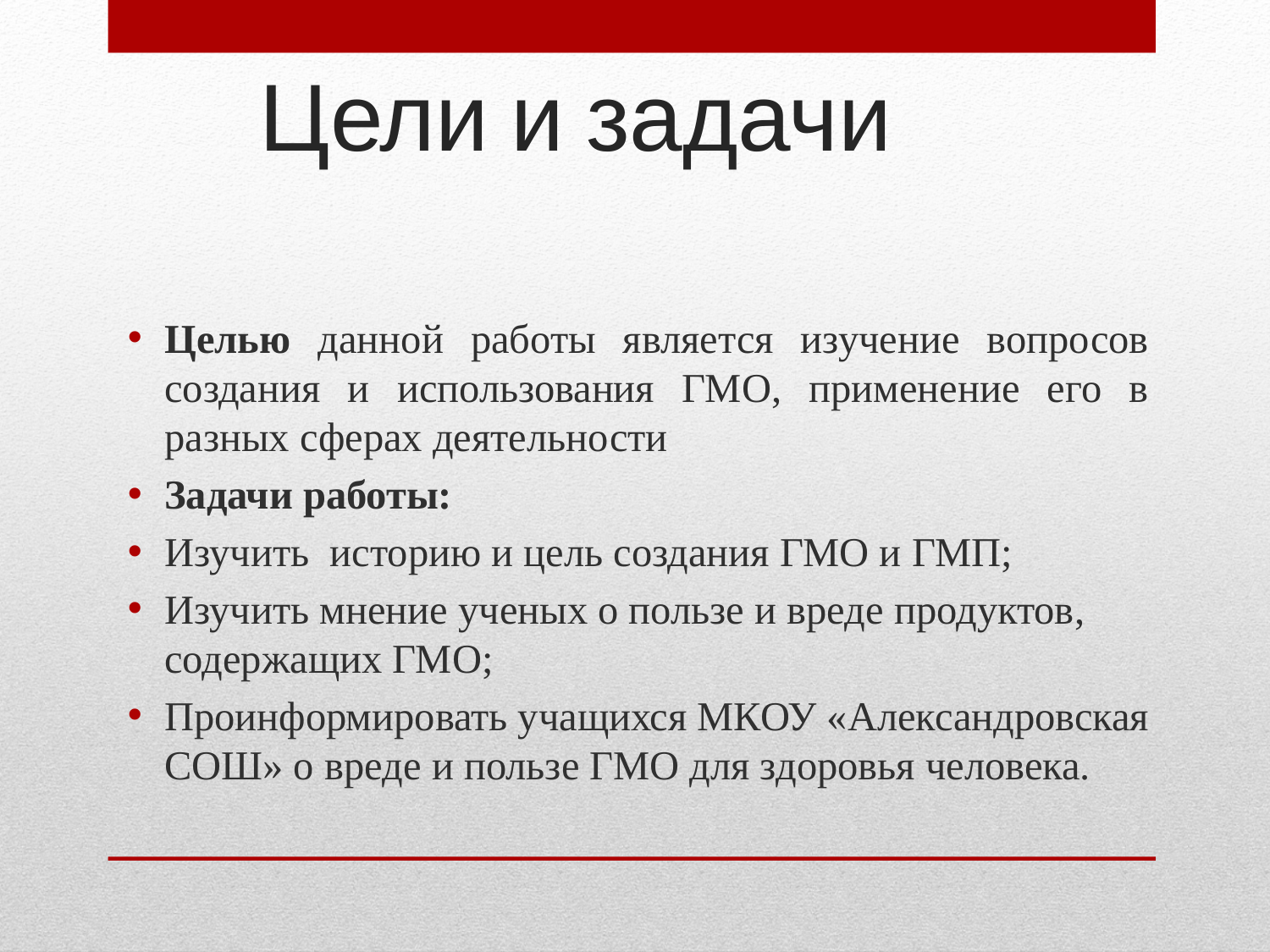

# Цели и задачи
Целью данной работы является изучение вопросов создания и использования ГМО, применение его в разных сферах деятельности
Задачи работы:
Изучить  историю и цель создания ГМО и ГМП;
Изучить мнение ученых о пользе и вреде продуктов, содержащих ГМО;
Проинформировать учащихся МКОУ «Александровская СОШ» о вреде и пользе ГМО для здоровья человека.